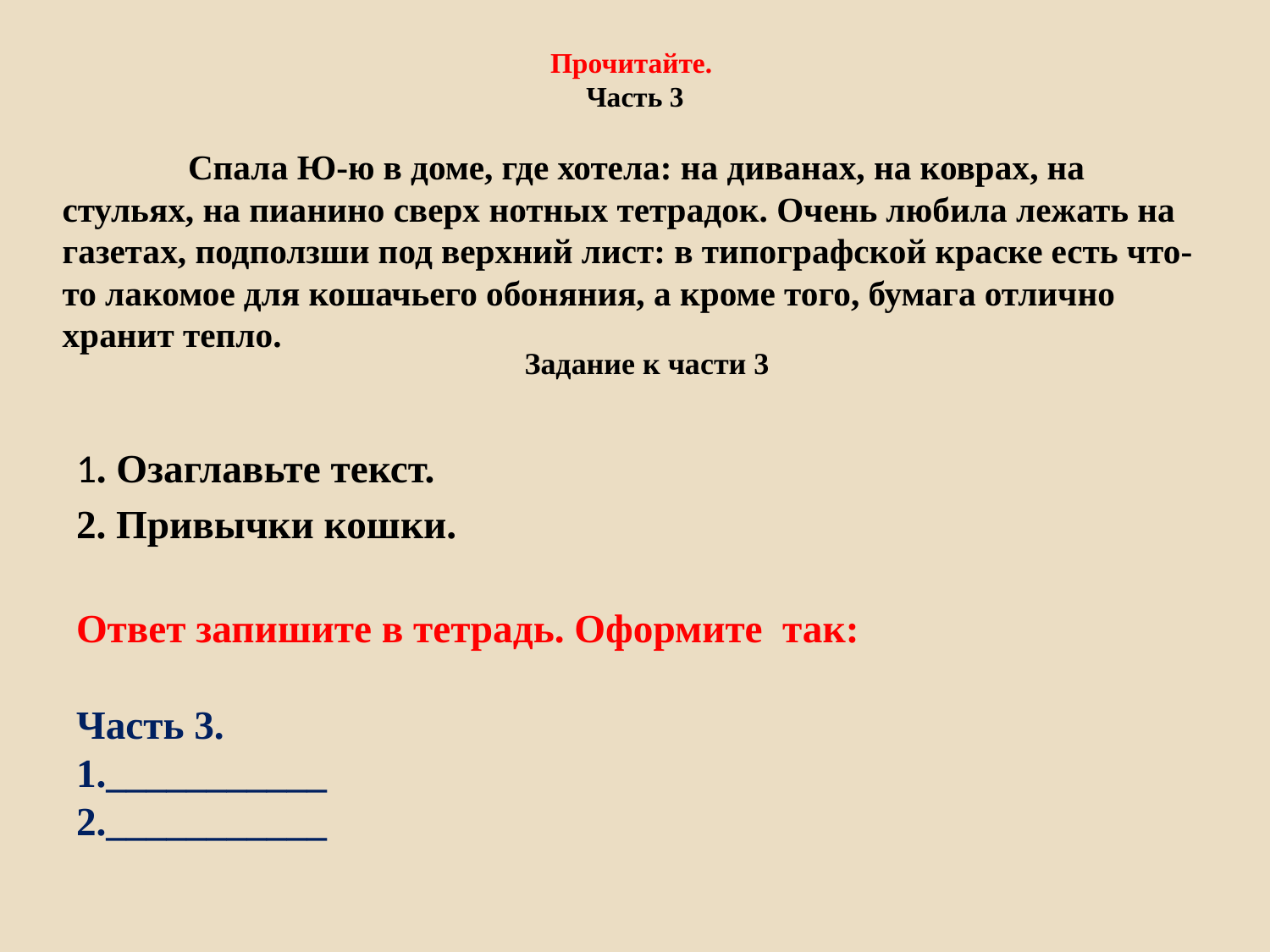

# Прочитайте. Часть 3
	Спала Ю-ю в доме, где хотела: на диванах, на коврах, на стульях, на пианино сверх нотных тетрадок. Очень любила лежать на газетах, подползши под верхний лист: в типографской краске есть что-то лакомое для кошачьего обоняния, а кроме того, бумага отлично хранит тепло.
Задание к части 3
1. Озаглавьте текст.
2. Привычки кошки.

Ответ запишите в тетрадь. Оформите  так:

Часть 3.
1.___________
2.___________